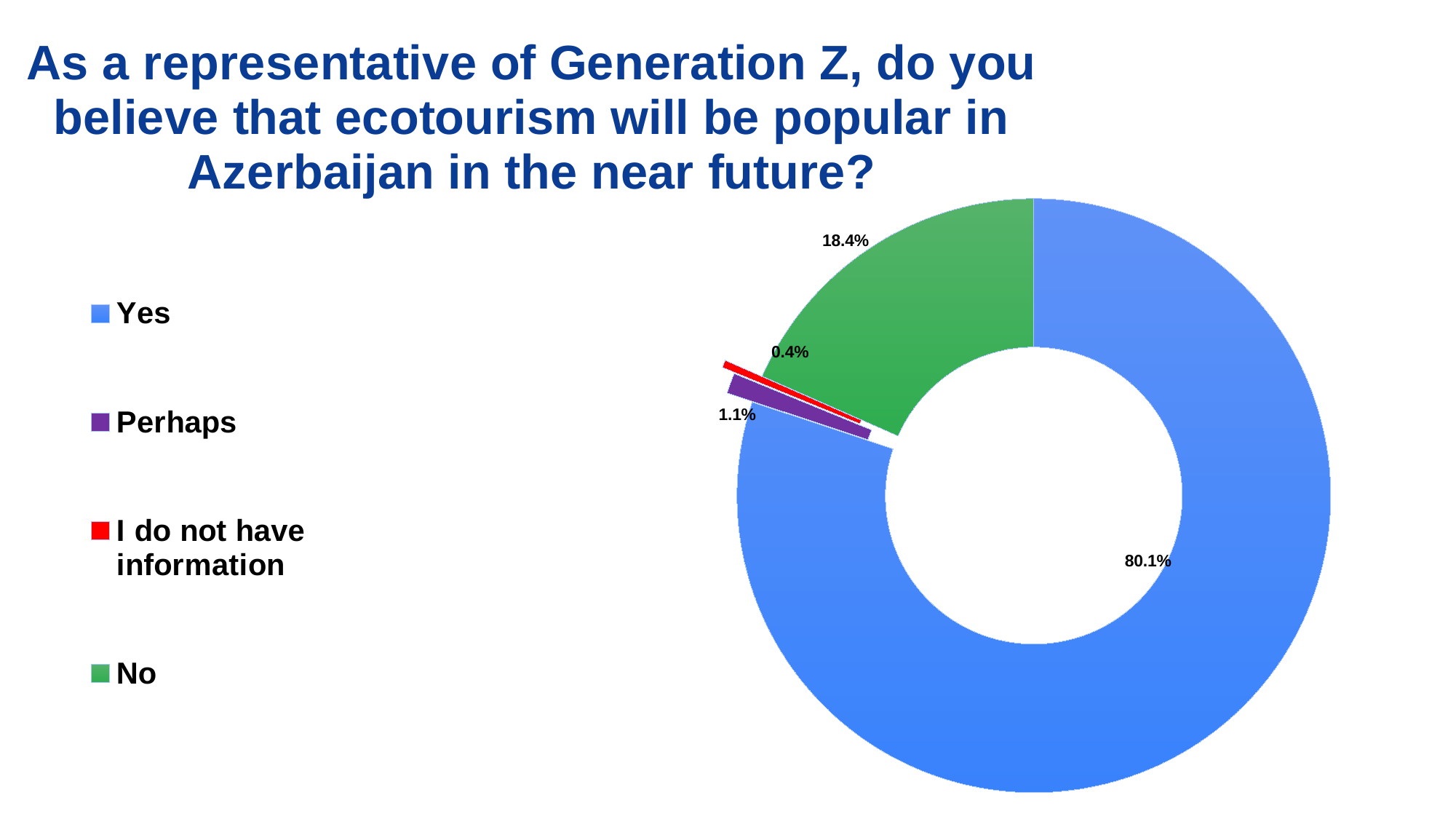

### Chart: As a representative of Generation Z, do you believe that ecotourism will be popular in Azerbaijan in the near future?

| Category |  |
|---|---|
| Yes  | 0.801 |
| Perhaps | 0.011 |
| I do not have information | 0.004 |
| No | 0.184 |